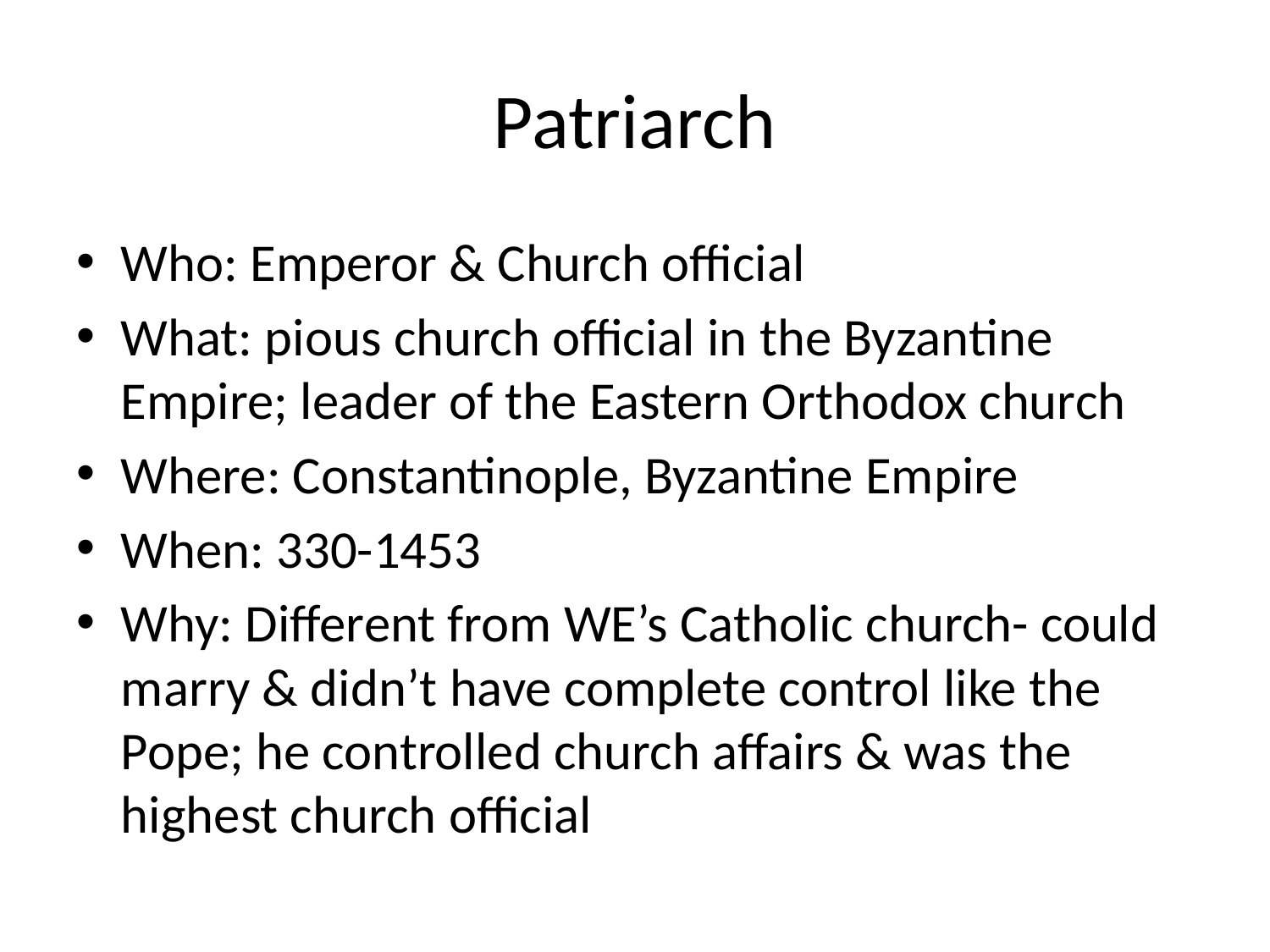

# Patriarch
Who: Emperor & Church official
What: pious church official in the Byzantine Empire; leader of the Eastern Orthodox church
Where: Constantinople, Byzantine Empire
When: 330-1453
Why: Different from WE’s Catholic church- could marry & didn’t have complete control like the Pope; he controlled church affairs & was the highest church official